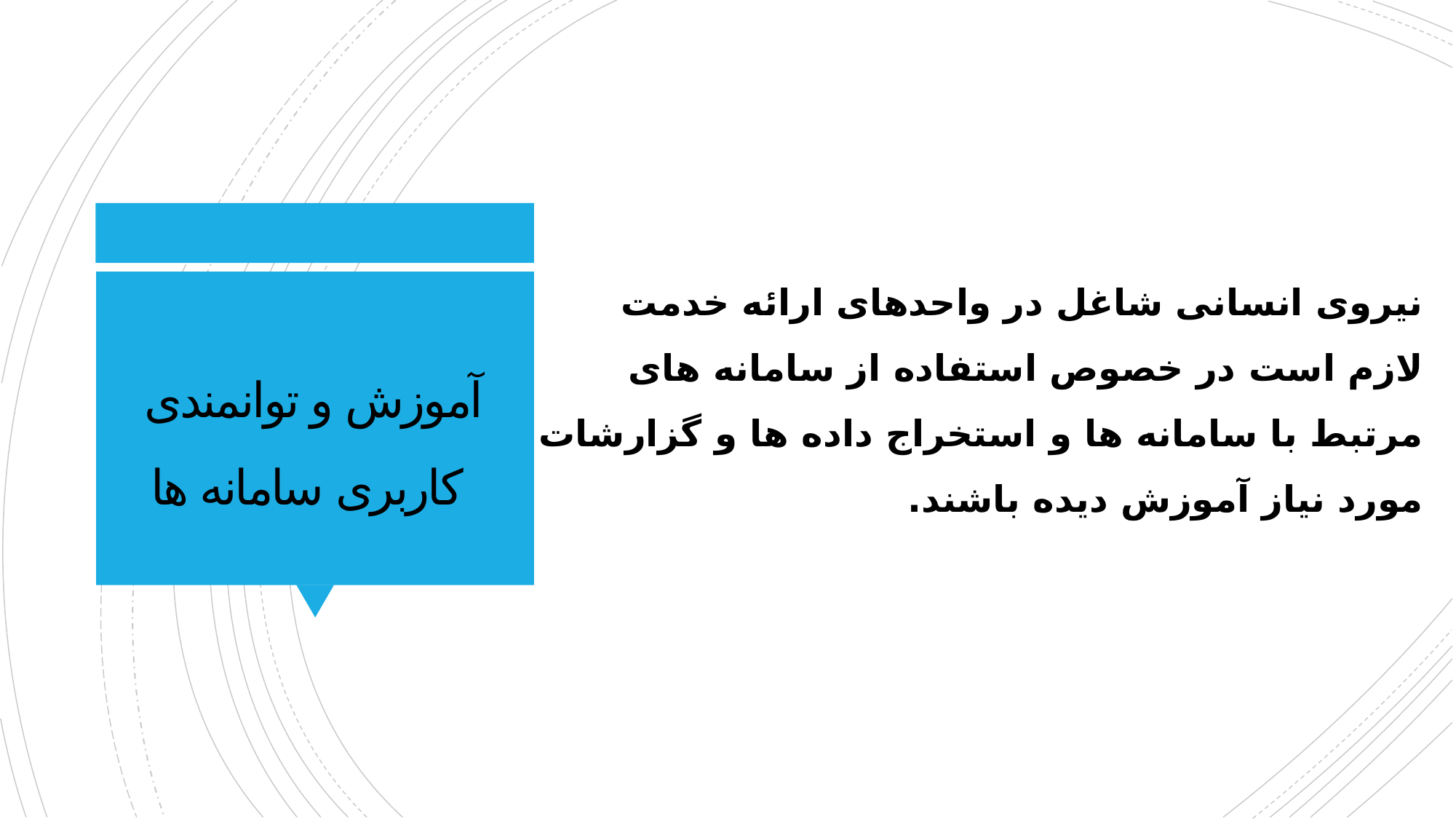

نیروی انسانی شاغل در واحدهای ارائه خدمت لازم است در خصوص استفاده از سامانه های مرتبط با سامانه ها و استخراج داده ها و گزارشات مورد نیاز آموزش دیده باشند.
# آموزش و توانمندی کاربری سامانه ها